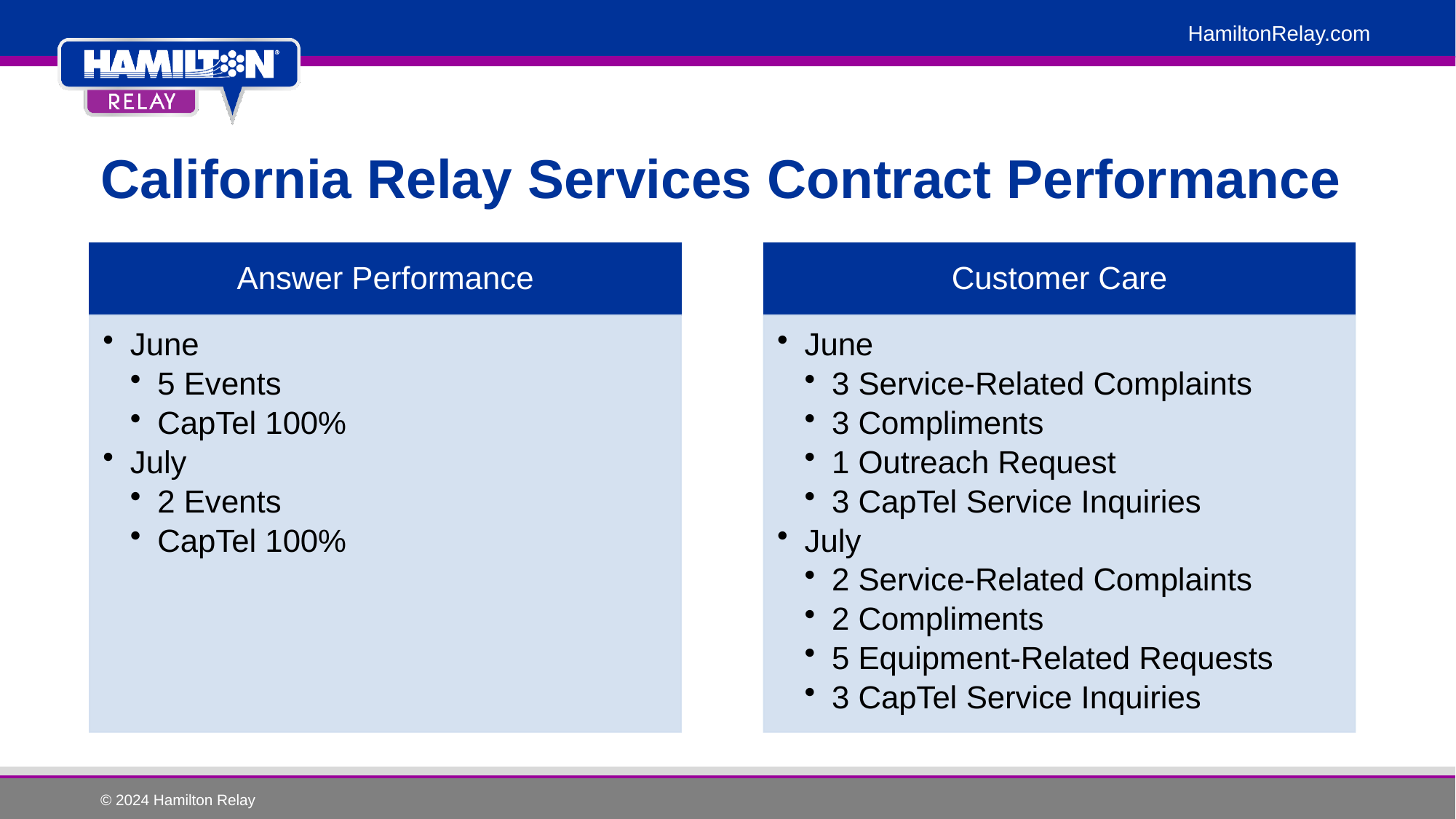

# California Relay Services Contract Performance
Answer Performance
June
5 Events
CapTel 100%
July
2 Events
CapTel 100%
Customer Care
June
3 Service-Related Complaints
3 Compliments
1 Outreach Request
3 CapTel Service Inquiries
July
2 Service-Related Complaints
2 Compliments
5 Equipment-Related Requests
3 CapTel Service Inquiries